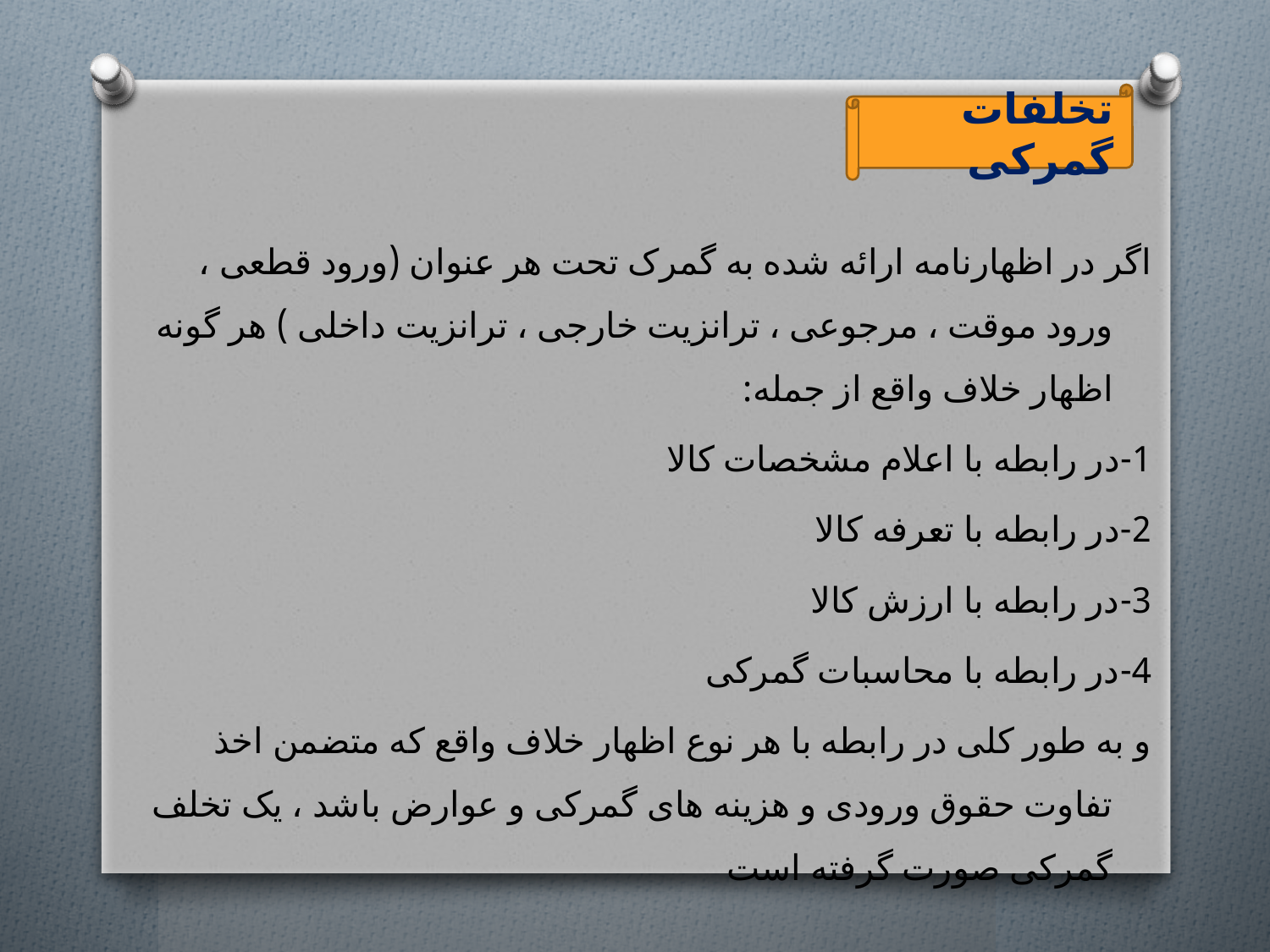

تخلفات گمرکی
اگر در اظهارنامه ارائه شده به گمرک تحت هر عنوان (ورود قطعی ، ورود موقت ، مرجوعی ، ترانزیت خارجی ، ترانزیت داخلی ) هر گونه اظهار خلاف واقع از جمله:
1-در رابطه با اعلام مشخصات کالا
2-در رابطه با تعرفه کالا
3-در رابطه با ارزش کالا
4-در رابطه با محاسبات گمرکی
و به طور کلی در رابطه با هر نوع اظهار خلاف واقع که متضمن اخذ تفاوت حقوق ورودی و هزینه های گمرکی و عوارض باشد ، یک تخلف گمرکی صورت گرفته است